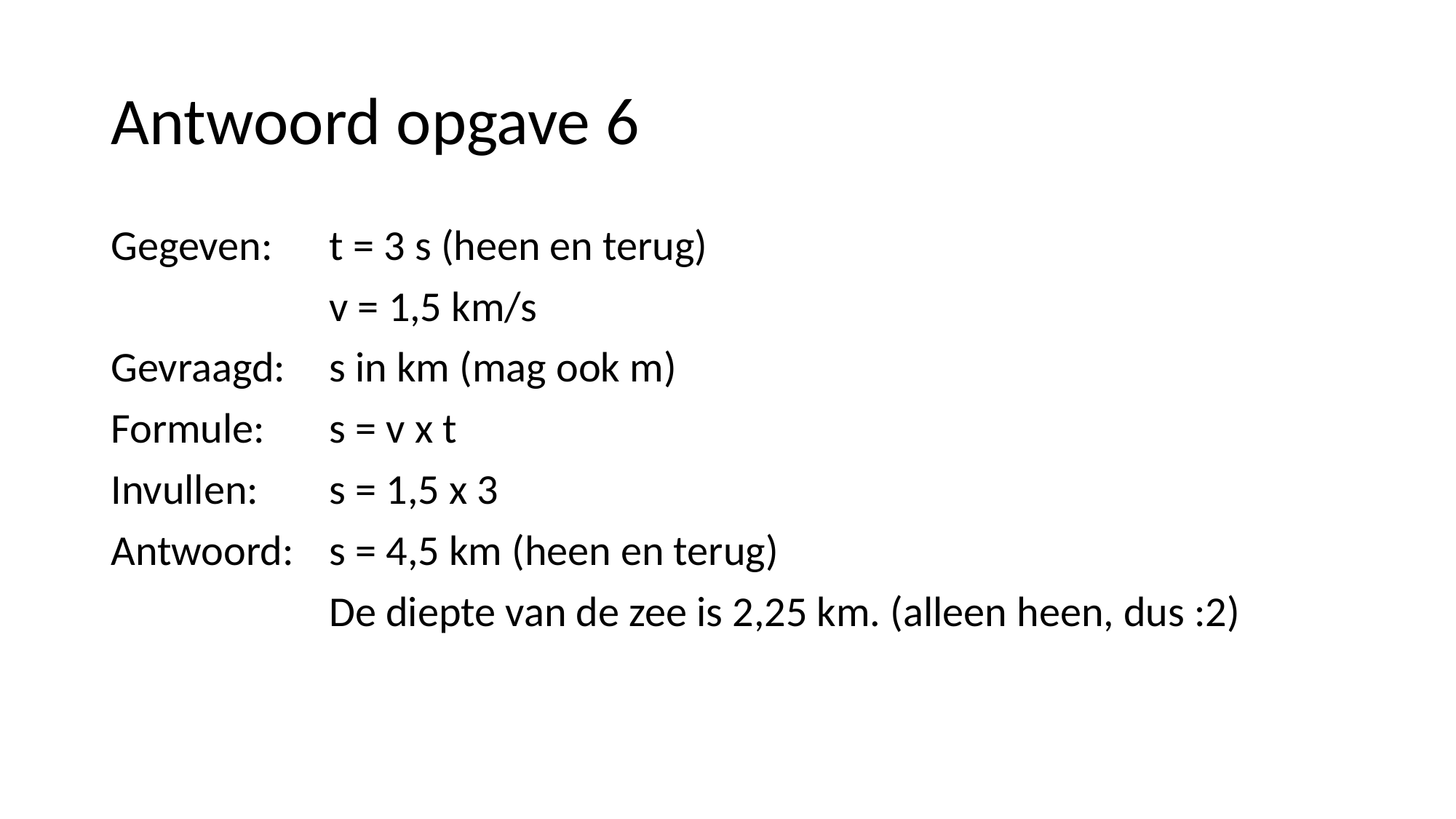

# Antwoord opgave 6
Gegeven:	t = 3 s (heen en terug)
		v = 1,5 km/s
Gevraagd: 	s in km (mag ook m)
Formule: 	s = v x t
Invullen:	s = 1,5 x 3
Antwoord:	s = 4,5 km (heen en terug)
		De diepte van de zee is 2,25 km. (alleen heen, dus :2)